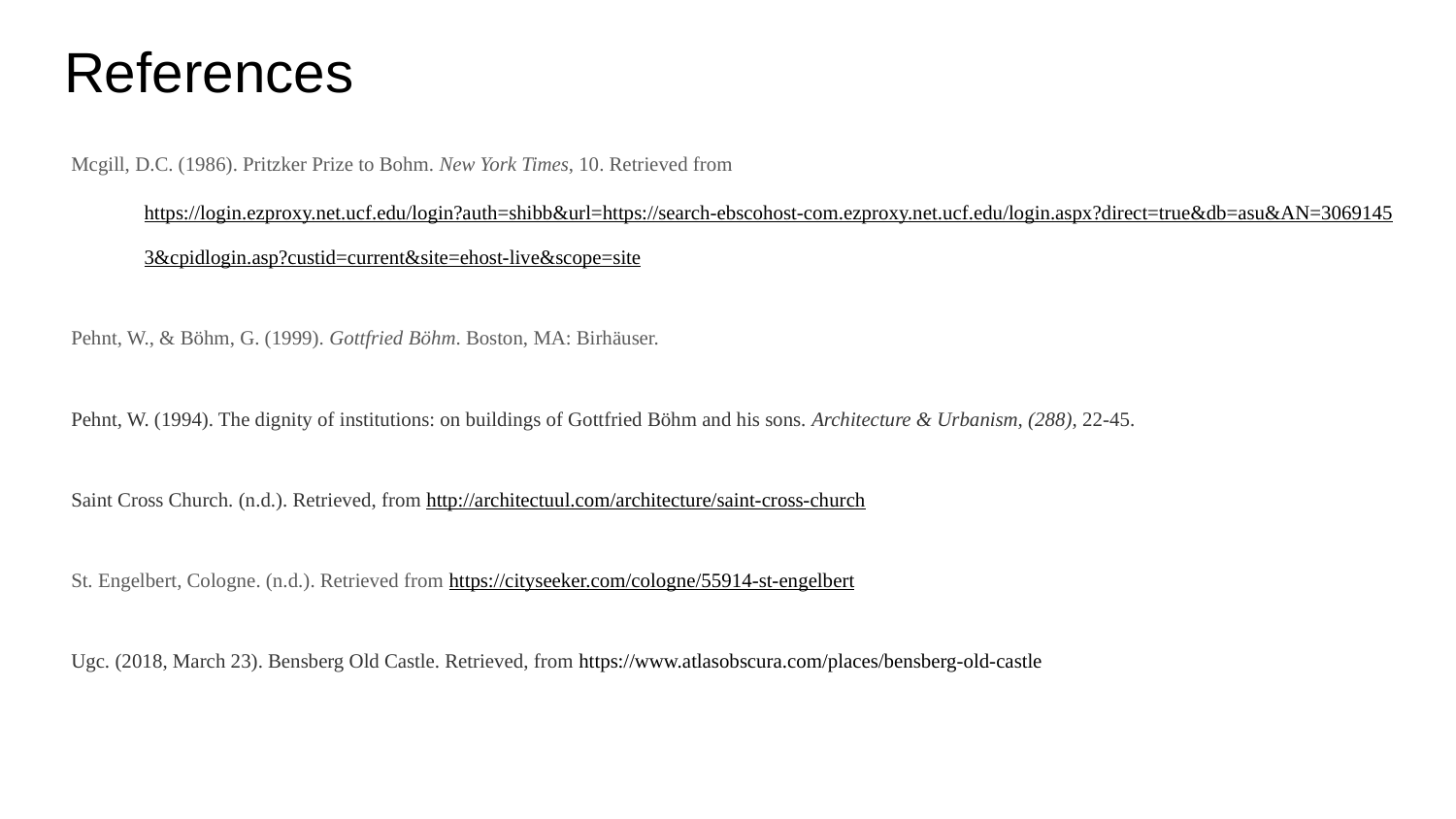

# References
Mcgill, D.C. (1986). Pritzker Prize to Bohm. New York Times, 10. Retrieved from https://login.ezproxy.net.ucf.edu/login?auth=shibb&url=https://search-ebscohost-com.ezproxy.net.ucf.edu/login.aspx?direct=true&db=asu&AN=30691453&cpidlogin.asp?custid=current&site=ehost-live&scope=site
Pehnt, W., & Böhm, G. (1999). Gottfried Böhm. Boston, MA: Birhäuser.
Pehnt, W. (1994). The dignity of institutions: on buildings of Gottfried Böhm and his sons. Architecture & Urbanism, (288), 22-45.
Saint Cross Church. (n.d.). Retrieved, from http://architectuul.com/architecture/saint-cross-church
St. Engelbert, Cologne. (n.d.). Retrieved from https://cityseeker.com/cologne/55914-st-engelbert
Ugc. (2018, March 23). Bensberg Old Castle. Retrieved, from https://www.atlasobscura.com/places/bensberg-old-castle